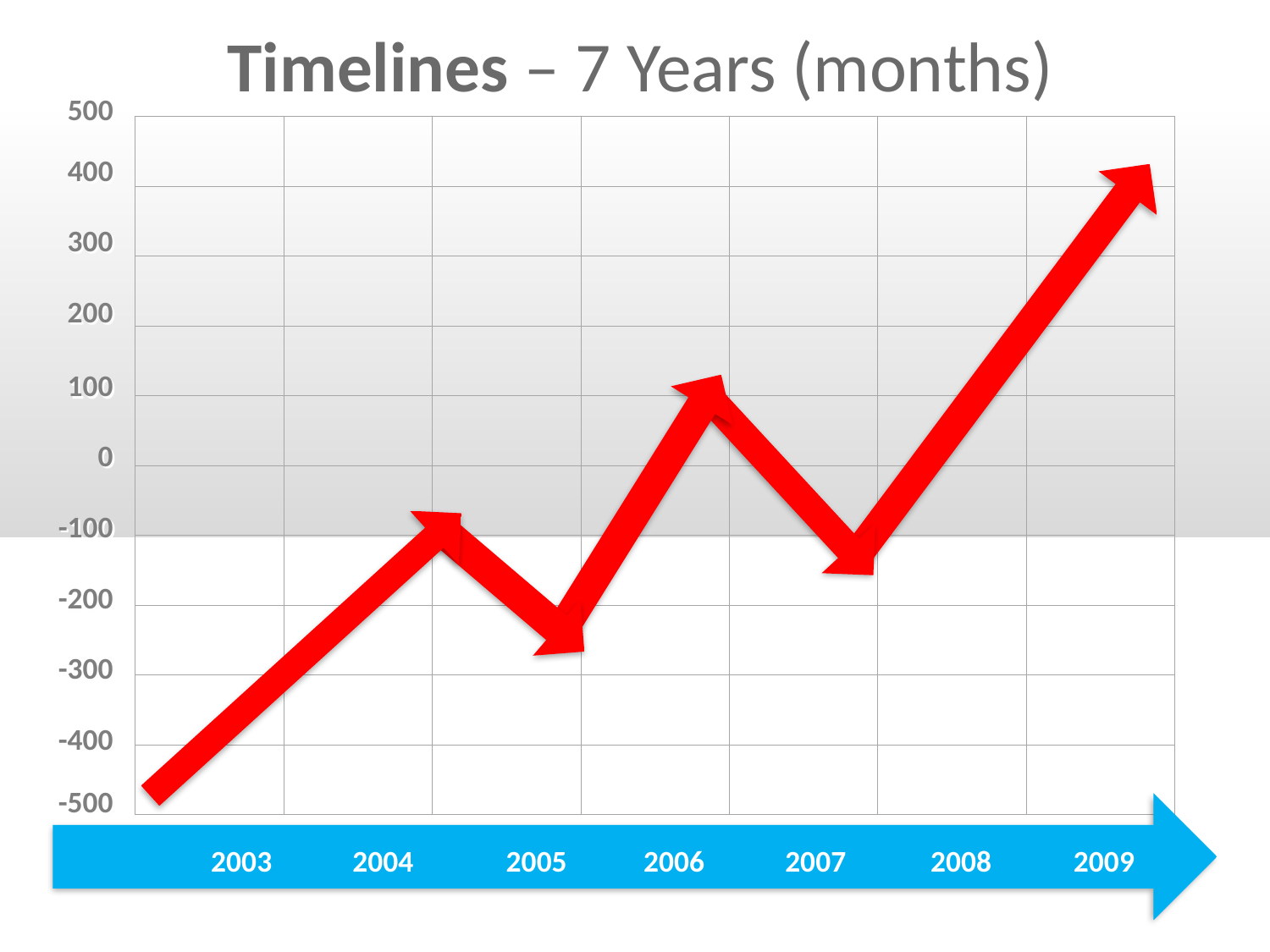

Timelines – 7 Years (months)
500
|  |  |  |  |  |  |  |
| --- | --- | --- | --- | --- | --- | --- |
|  |  |  |  |  |  |  |
|  |  |  |  |  |  |  |
|  |  |  |  |  |  |  |
|  |  |  |  |  |  |  |
|  |  |  |  |  |  |  |
|  |  |  |  |  |  |  |
|  |  |  |  |  |  |  |
|  |  |  |  |  |  |  |
|  |  |  |  |  |  |  |
400
300
200

100
0

-100

-200

-300
-400
-500

2003
2004
2005
2006
2007
2008
2009